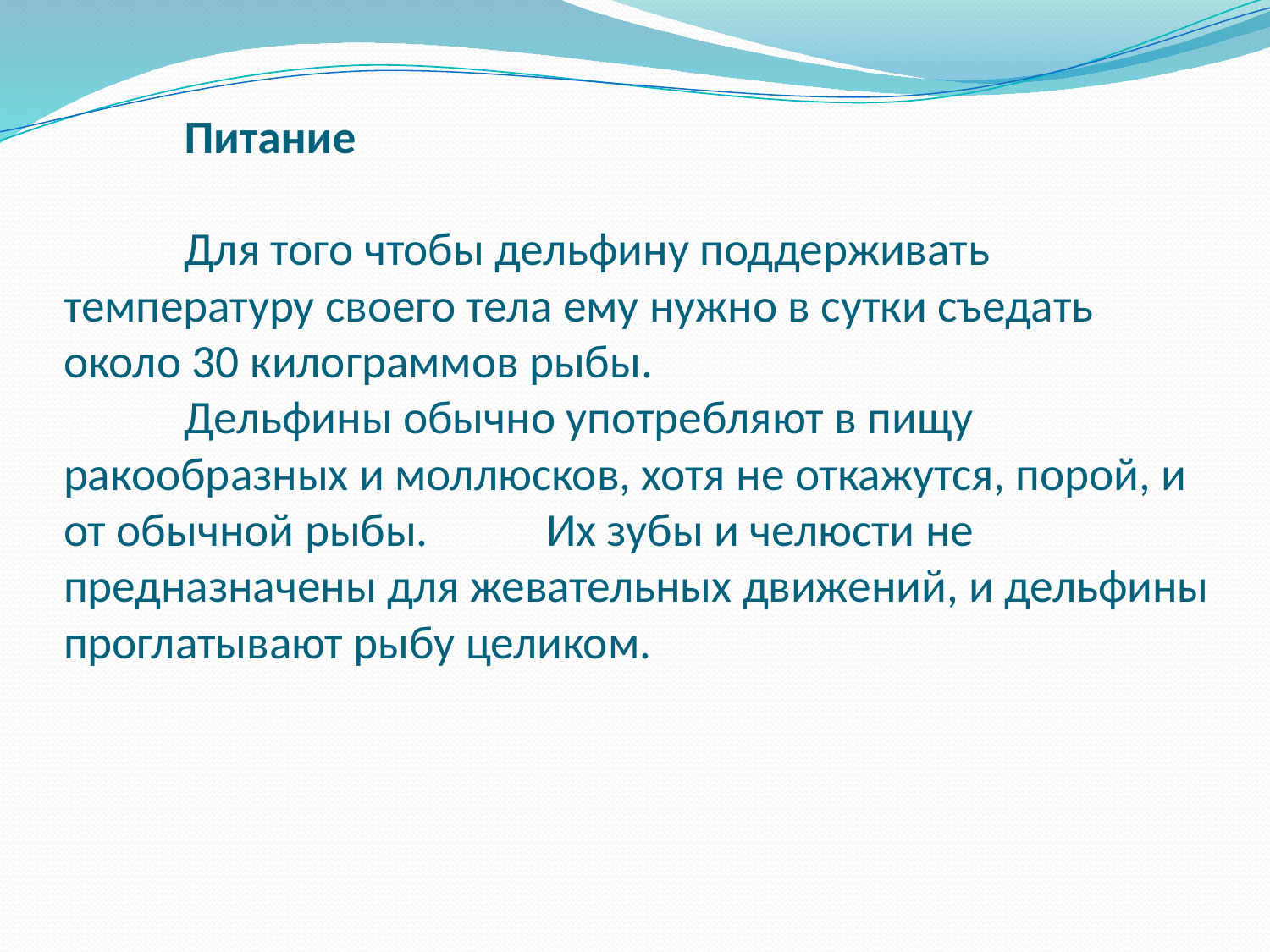

# Питание Для того чтобы дельфину поддерживать температуру своего тела ему нужно в сутки съедать около 30 килограммов рыбы. Дельфины обычно употребляют в пищу ракообразных и моллюсков, хотя не откажутся, порой, и от обычной рыбы. 	Их зубы и челюсти не предназначены для жевательных движений, и дельфины проглатывают рыбу целиком.